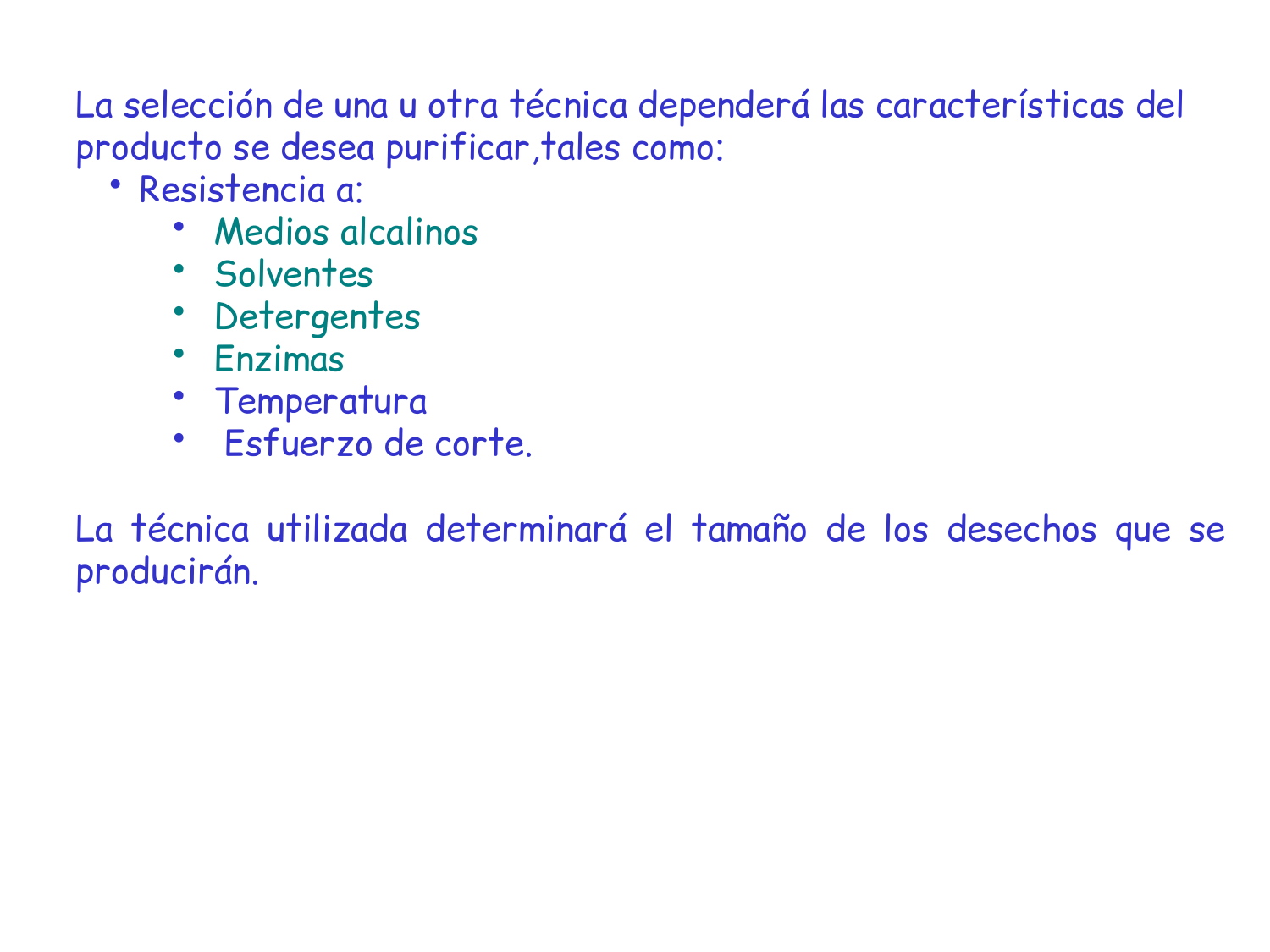

La selección de una u otra técnica dependerá las características del producto se desea purificar,tales como:
Resistencia a:
 Medios alcalinos
 Solventes
 Detergentes
 Enzimas
 Temperatura
  Esfuerzo de corte.

La técnica utilizada determinará el tamaño de los desechos que se producirán.